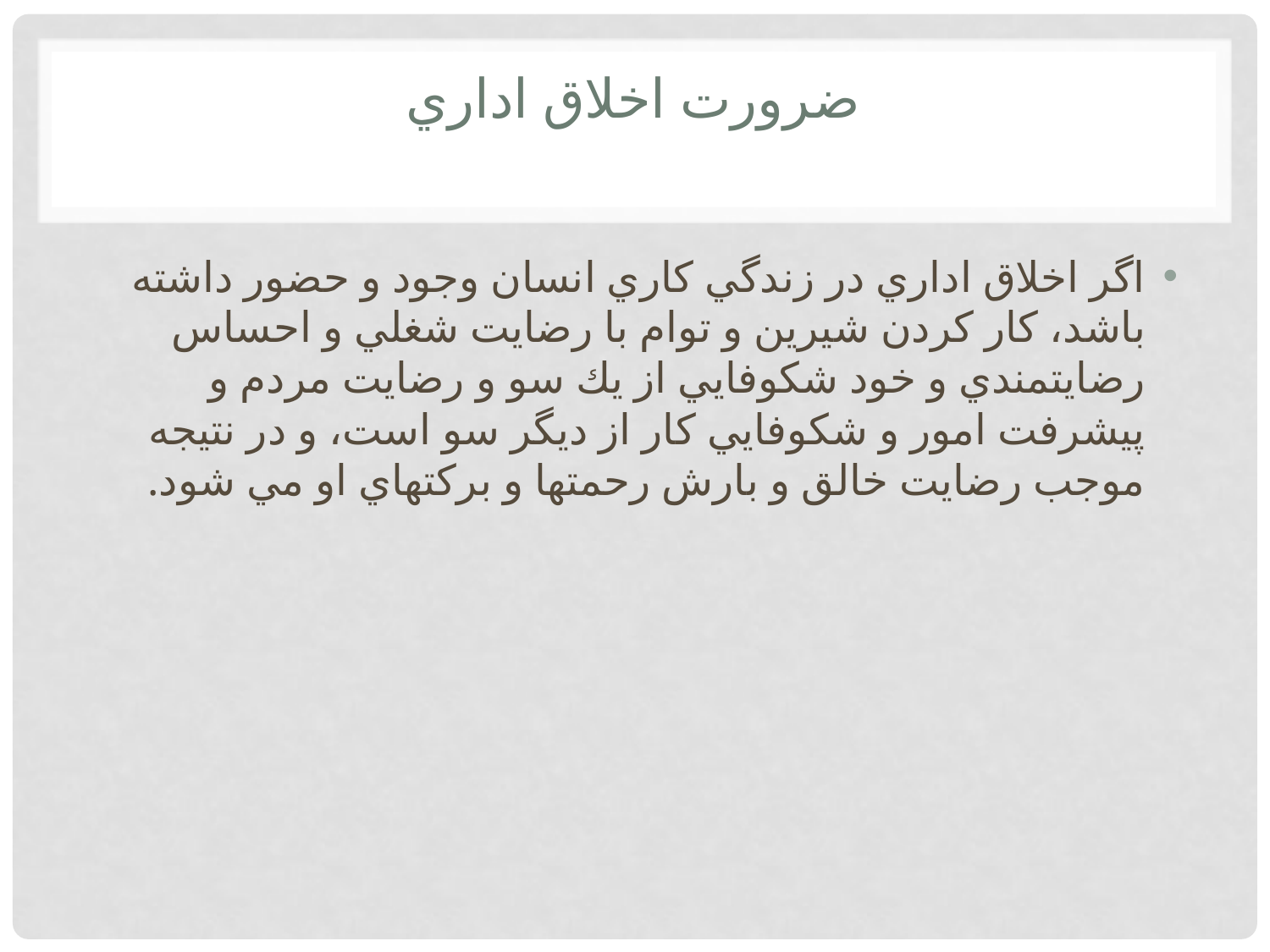

# ضرورت اخلاق اداري
اگر اخلاق اداري در زندگي كاري انسان وجود و حضور داشته باشد، كار كردن شيرين و توام با رضايت شغلي و احساس رضايتمندي و خود شكوفايي از يك سو و رضايت مردم و پيشرفت امور و شكوفايي كار از ديگر سو است، و در نتيجه موجب رضايت خالق و بارش رحمتها و بركتهاي او مي شود.